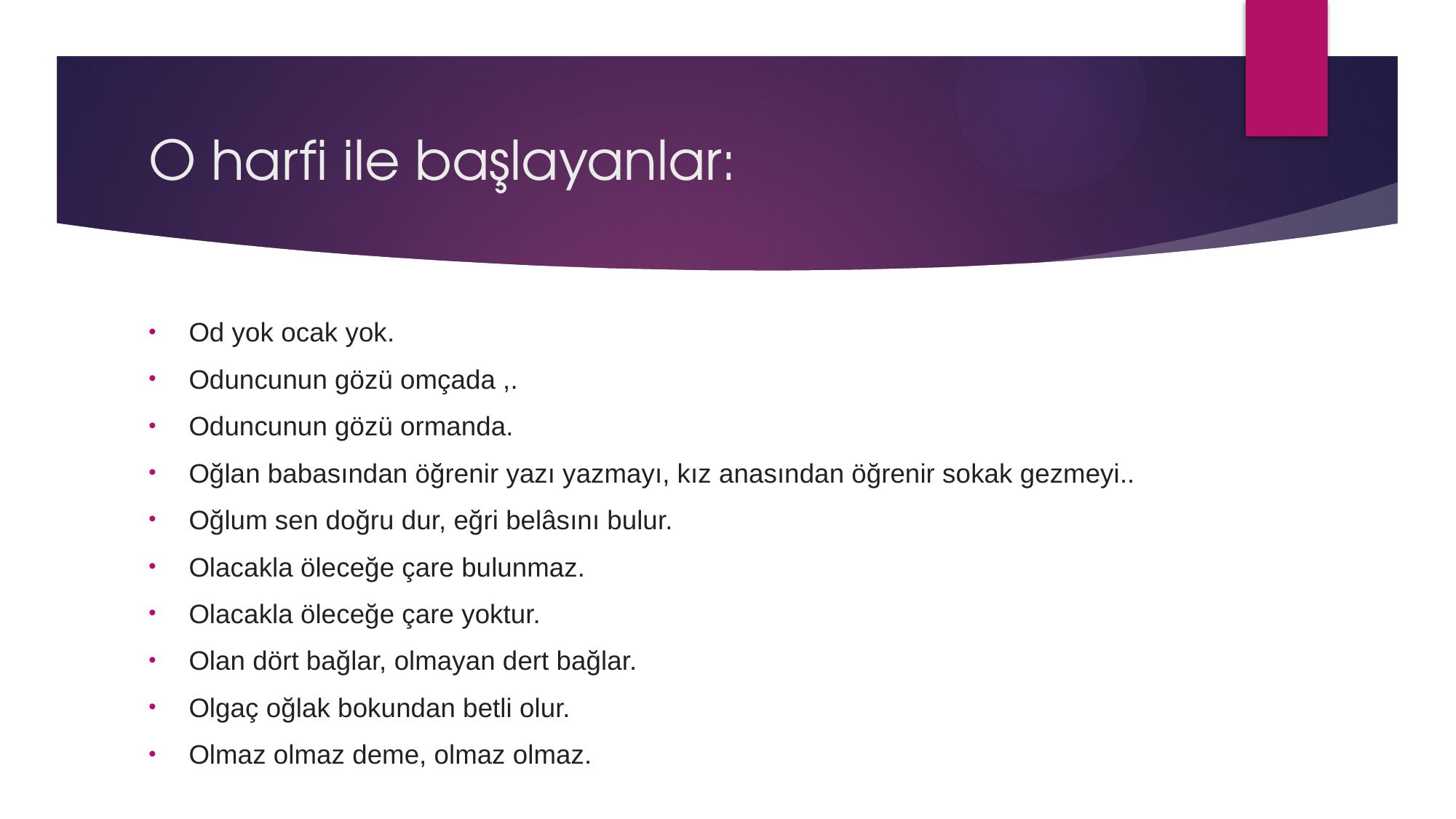

# O harfi ile başlayanlar:
Od yok ocak yok.
Oduncunun gözü omçada ,.
Oduncunun gözü ormanda.
Oğlan babasından öğrenir yazı yazmayı, kız anasından öğrenir sokak gezmeyi..
Oğlum sen doğru dur, eğri belâsını bulur.
Olacakla öleceğe çare bulunmaz.
Olacakla öleceğe çare yoktur.
Olan dört bağlar, olmayan dert bağlar.
Olgaç oğlak bokundan betli olur.
Olmaz olmaz deme, olmaz olmaz.